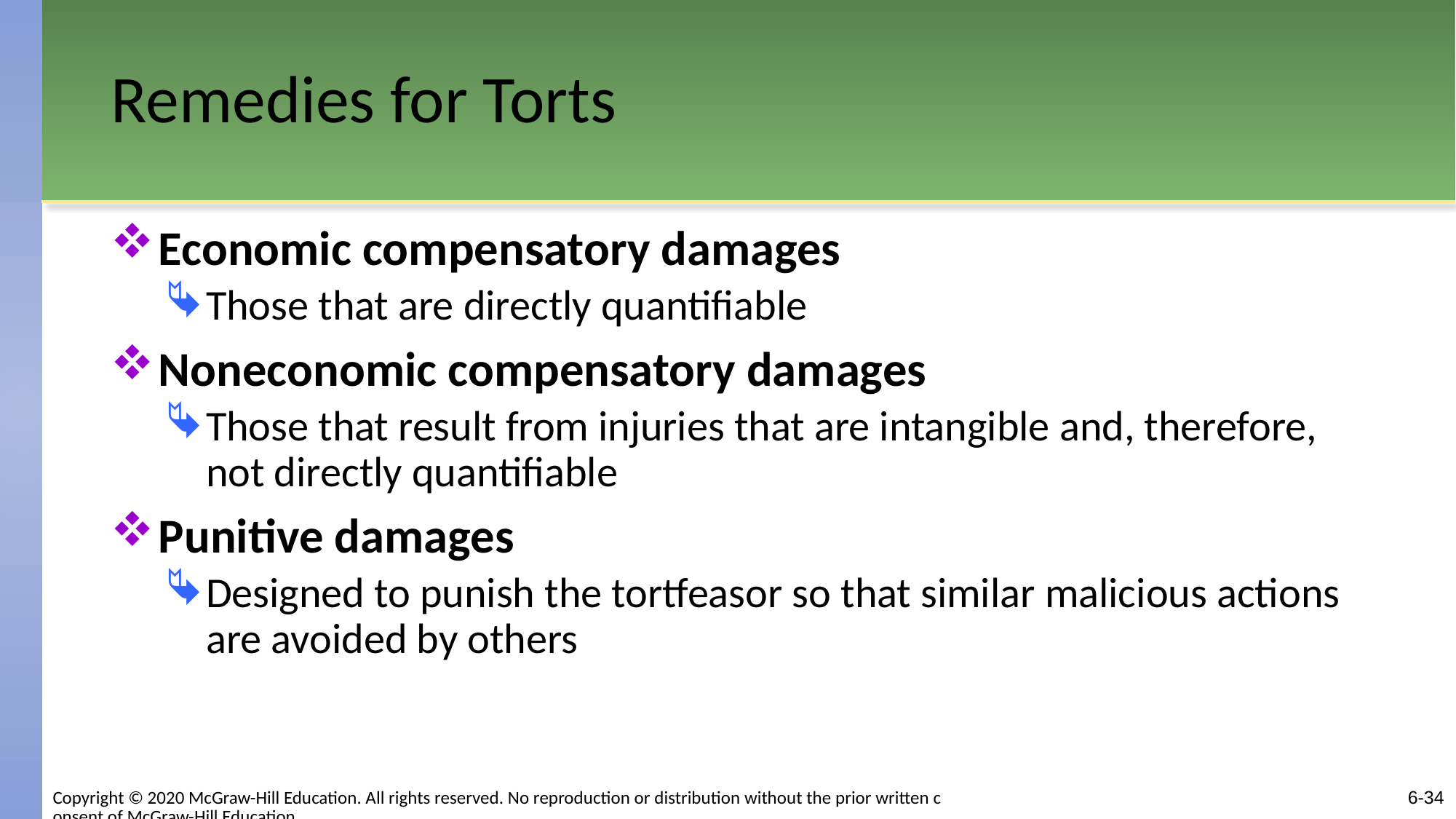

# Remedies for Torts
Economic compensatory damages
Those that are directly quantifiable
Noneconomic compensatory damages
Those that result from injuries that are intangible and, therefore, not directly quantifiable
Punitive damages
Designed to punish the tortfeasor so that similar malicious actions are avoided by others
6-34
Copyright © 2020 McGraw-Hill Education. All rights reserved. No reproduction or distribution without the prior written consent of McGraw-Hill Education.